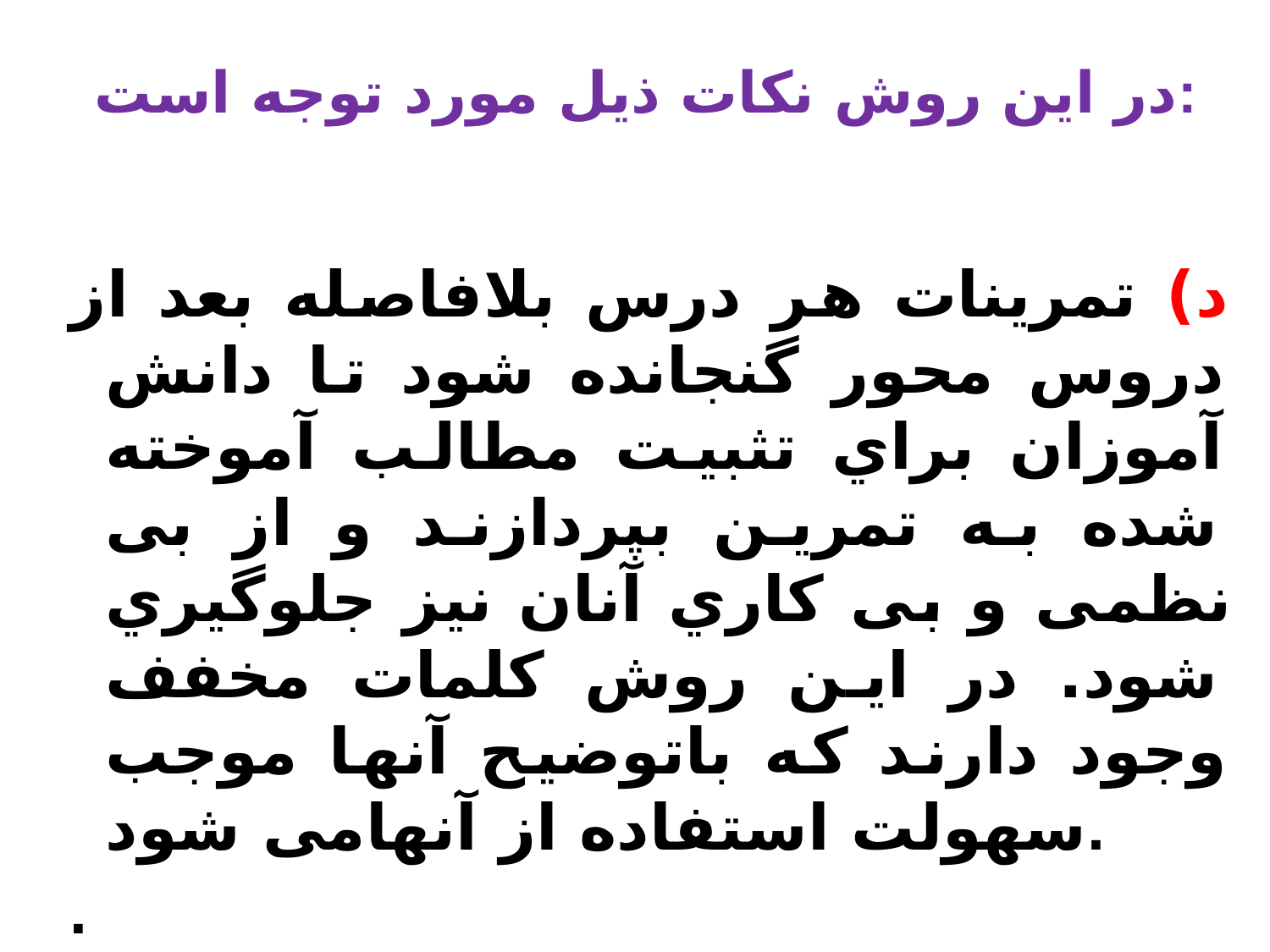

# در این روش نکات ذیل مورد توجه است:
د) تمرینات هر درس بلافاصله بعد از دروس محور گنجانده شود تا دانش آموزان براي تثبیت مطالب آموخته شده به تمرین بپردازند و از بی نظمی و بی کاري آنان نیز جلوگیري شود. در این روش کلمات مخفف وجود دارند که باتوضیح آنها موجب سهولت استفاده از آنهامی شود.
.